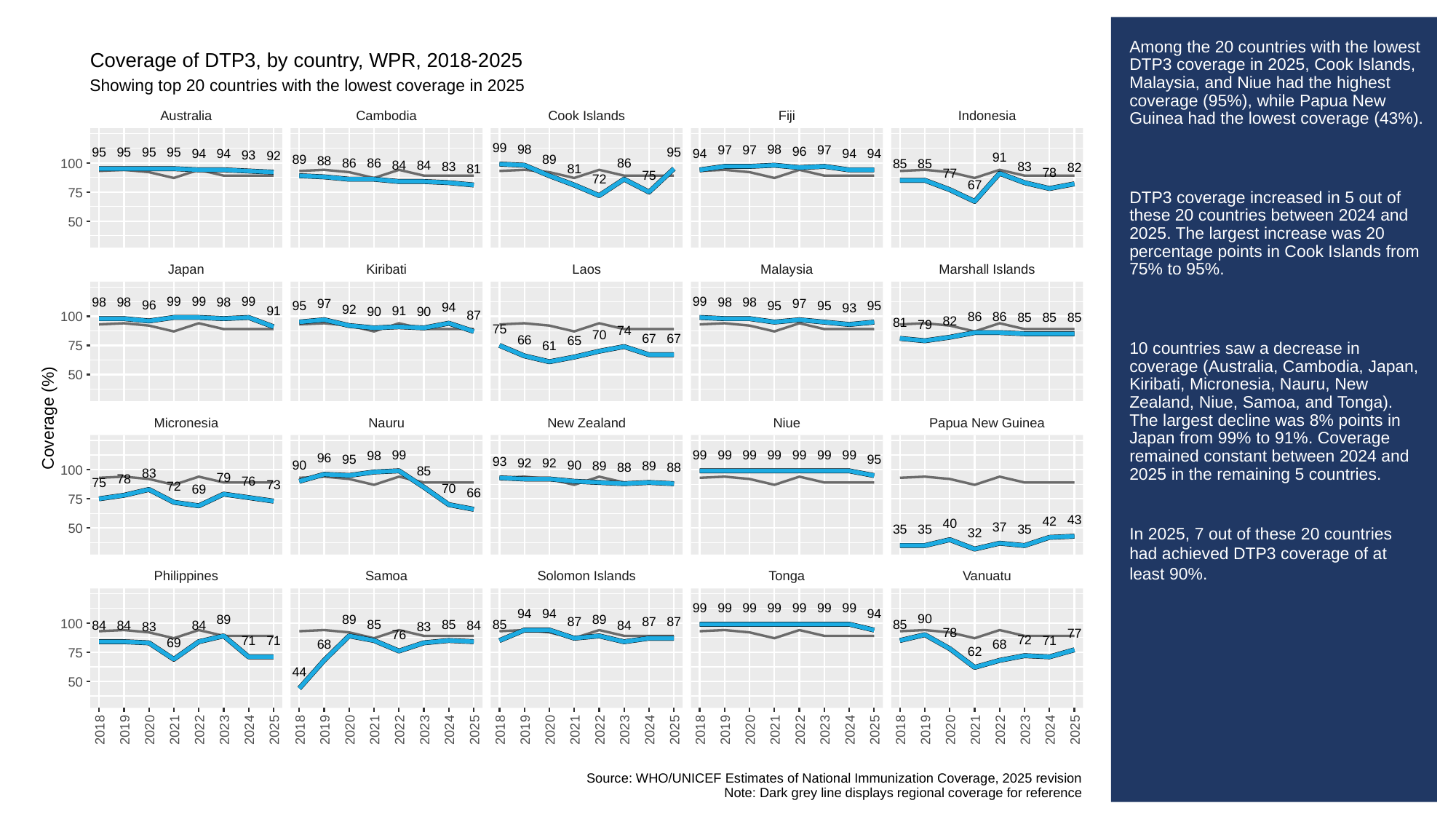

# Among the 20 countries with the lowest DTP3 coverage in 2025, Cook Islands, Malaysia, and Niue had the highest coverage (95%), while Papua New Guinea had the lowest coverage (43%).

DTP3 coverage increased in 5 out of these 20 countries between 2024 and 2025. The largest increase was 20 percentage points in Cook Islands from 75% to 95%.

10 countries saw a decrease in coverage (Australia, Cambodia, Japan, Kiribati, Micronesia, Nauru, New Zealand, Niue, Samoa, and Tonga). The largest decline was 8% points in Japan from 99% to 91%. Coverage remained constant between 2024 and 2025 in the remaining 5 countries.

In 2025, 7 out of these 20 countries had achieved DTP3 coverage of at least 90%.

Coverage of DTP3, by country, WPR, 2018-2025
Showing top 20 countries with the lowest coverage in 2025
Australia
Cambodia
Cook Islands
Fiji
Indonesia

99
98
98
97
97
97
96
95
95
95
95
95

94
94
94
94
94
93
92
91
89
89
88
86
86
86
100
85
85
84
84
83
83
82

81
81

78
77

75

72

67
75

50

Japan
Kiribati
Laos
Malaysia
Marshall Islands

99
99
99
99
98
98
98
98
98
97
97
96
95
95
95
95

94
93
92
91
91
90
90
87
86
86
100
85
85
85
82

81

79

75
74
70

67
67
66
65
61
75

50

Coverage (%)
Micronesia
Nauru
New Zealand
Niue
Papua New Guinea

99
99
99
99
99
99
99
99
98
96
95
95

93
92
92
90
90
89
89
88
88
100
85
83

79
78
76

75

73
72
70

69
66

75

43
42
40
37
50
35
35
35
32

Philippines
Samoa
Solomon Islands
Tonga
Vanuatu

99
99
99
99
99
99
99

94
94
94
90
89
89
89
87
87
87
100
85
85
85
85
84
84
84
84
84
83
83

78
77
76

72

71
71
71

69
68
68
62
75

44
50

2018
2019
2020
2021
2022
2023
2024
2025
2018
2019
2020
2021
2022
2023
2024
2025
2018
2019
2020
2021
2022
2023
2024
2025
2018
2019
2020
2021
2022
2023
2024
2025
2018
2019
2020
2021
2022
2023
2024
2025
Source: WHO/UNICEF Estimates of National Immunization Coverage, 2025 revision
Note: Dark grey line displays regional coverage for reference